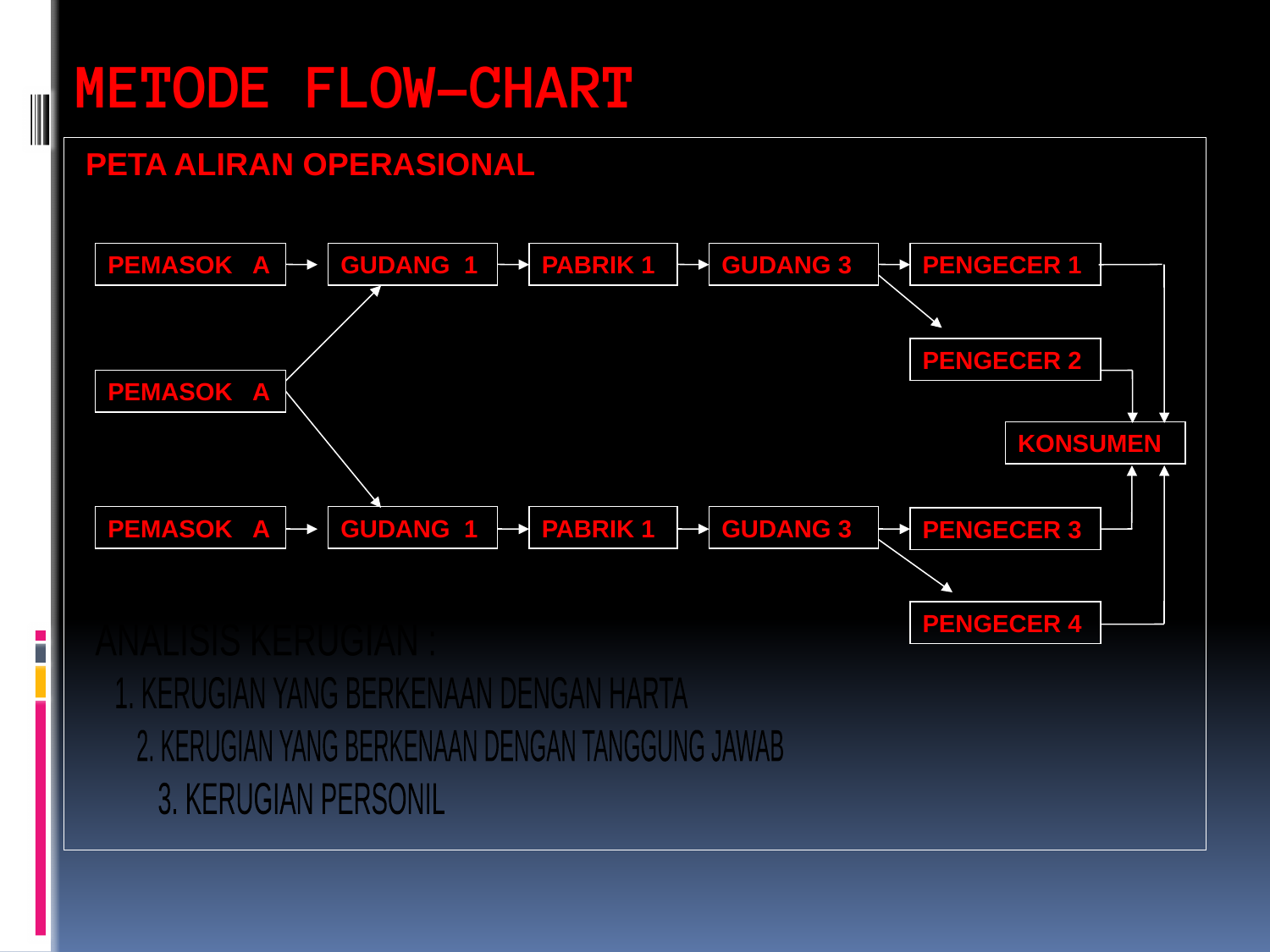

# METODE FLOW-CHART
PETA ALIRAN OPERASIONAL
PEMASOK   A
GUDANG  1
PABRIK 1
GUDANG 3
PENGECER 1

PENGECER 2
PEMASOK   A

KONSUMEN

PEMASOK   A
GUDANG  1
PABRIK 1
GUDANG 3
PENGECER 3

PENGECER 4
ANALISIS KERUGIAN :

1. KERUGIAN YANG BERKENAAN DENGAN HARTA
2. KERUGIAN YANG BERKENAAN DENGAN TANGGUNG JAWAB
3. KERUGIAN PERSONIL